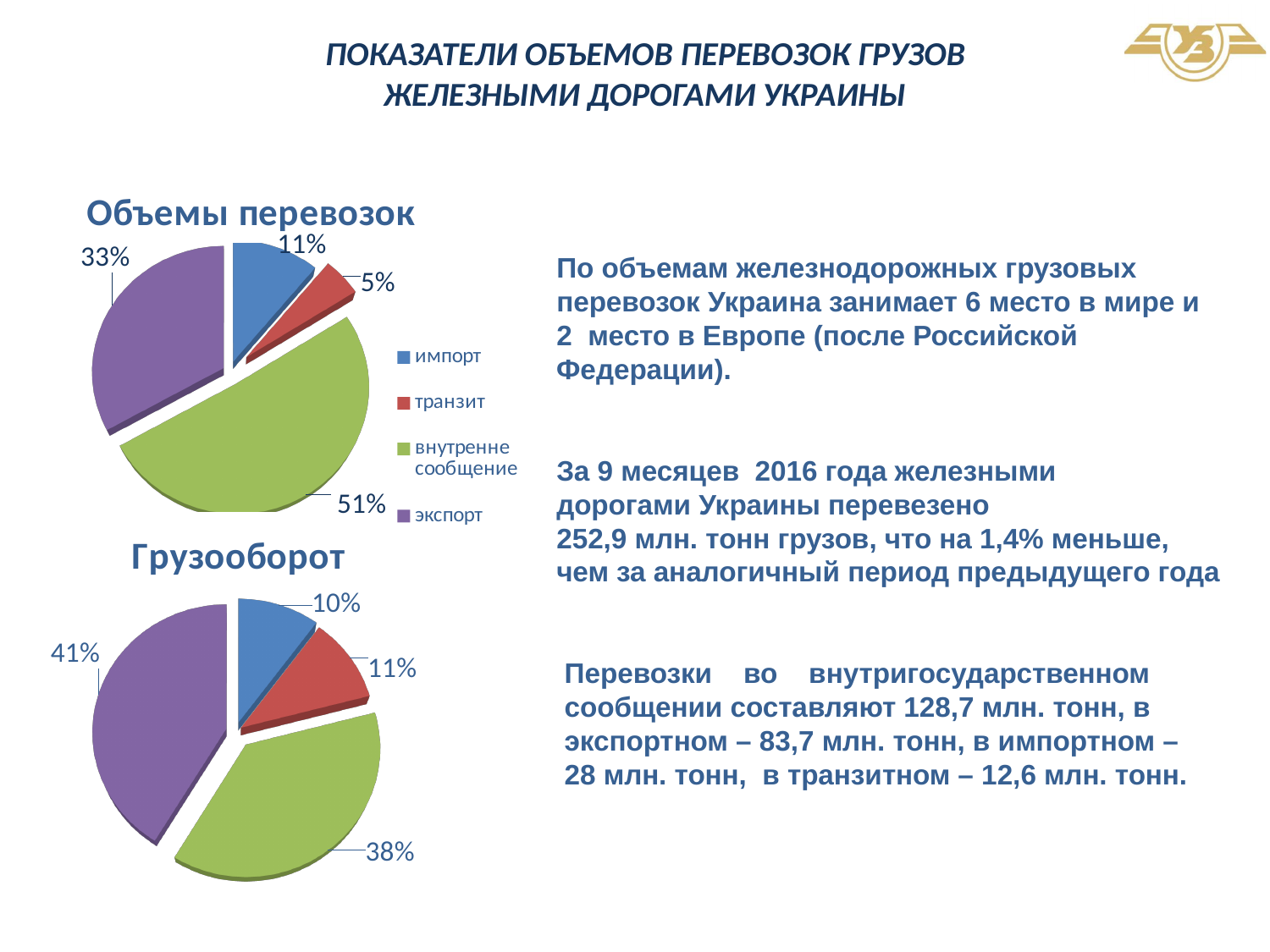

ПОКАЗАТЕЛИ ОБЪЕМОВ ПЕРЕВОЗОК ГРУЗОВ
ЖЕЛЕЗНЫМИ ДОРОГАМИ УКРАИНЫ

     По объемам железнодорожных грузовых
     перевозок Украина занимает 6 место в мире и
     2  место в Европе (после Российской
     Федерации).

     За 9 месяцев  2016 года железными
     дорогами Украины перевезено
     252,9 млн. тонн грузов, что на 1,4% меньше,
     чем за аналогичный период предыдущего года

      Перевозки    во    внутригосударственном
      сообщении составляют 128,7 млн. тонн, в
      экспортном – 83,7 млн. тонн, в импортном –
      28 млн. тонн,  в транзитном – 12,6 млн. тонн.

[unsupported chart]

[unsupported chart]